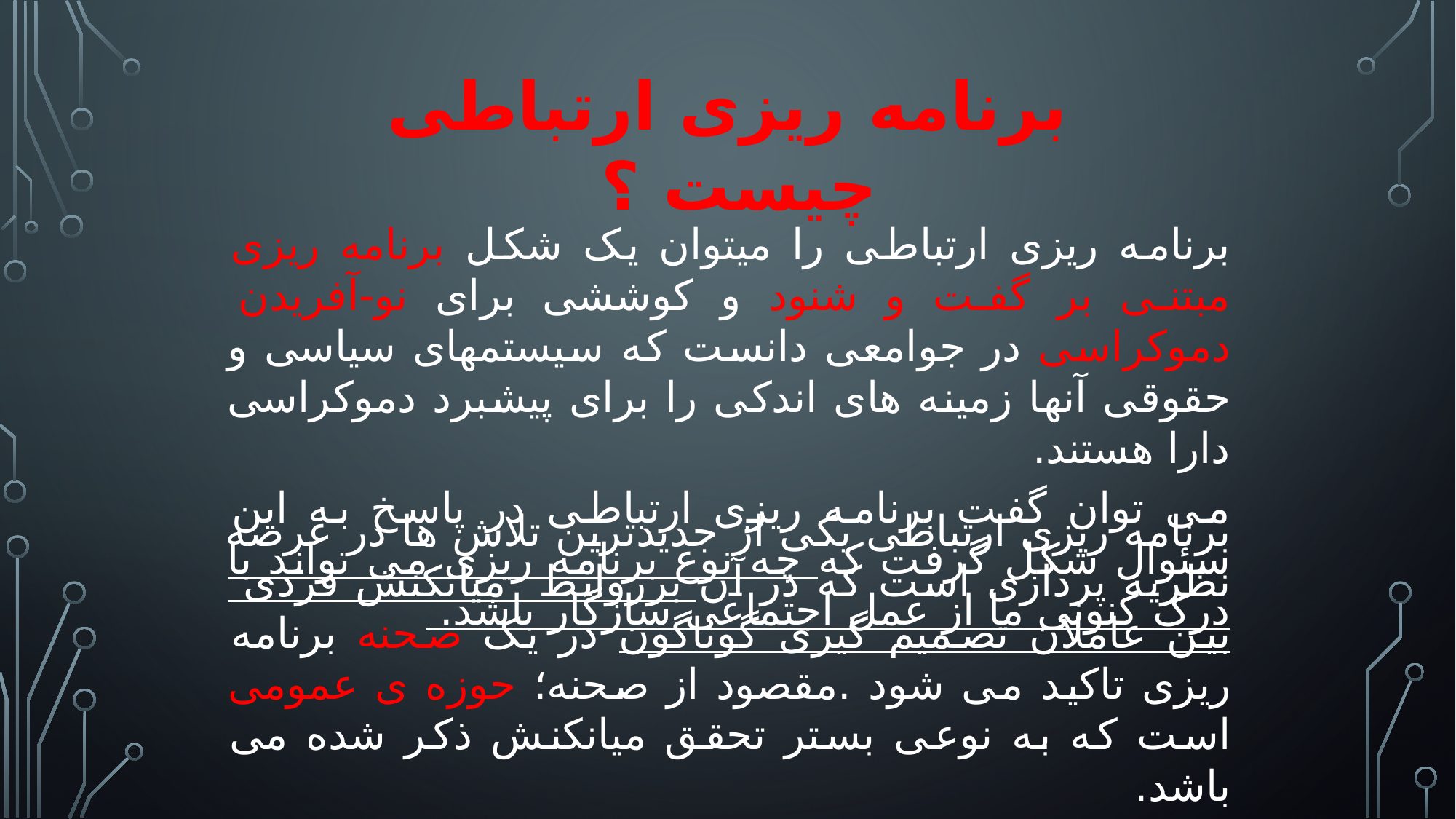

برنامه ریزی ارتباطی چیست ؟
برنامه ریزی ارتباطی را میتوان یک شکل برنامه ریزی مبتنی بر گفت و شنود و کوششی برای نو-آفریدن دموکراسی در جوامعی دانست که سیستمهای سیاسی و حقوقی آنها زمینه های اندکی را برای پیشبرد دموکراسی دارا هستند.
می توان گفت برنامه ریزی ارتباطی در پاسخ به این سئوال شکل گرفت که چه نوع برنامه ریزی می تواند با درک کنونی ما از عمل اجتماعی سازگار باشد.

برنامه ریزی ارتباطی یکی از جدیدترین تلاش ها در عرصه نظریه پردازی است که در آن برروابط  میانکنش فردی  بین عاملان تصمیم گیری گوناگون در یک صحنه برنامه ریزی تاکید می شود .مقصود از صحنه؛ حوزه ی عمومی است که به نوعی بستر تحقق میانکنش ذکر شده می باشد.